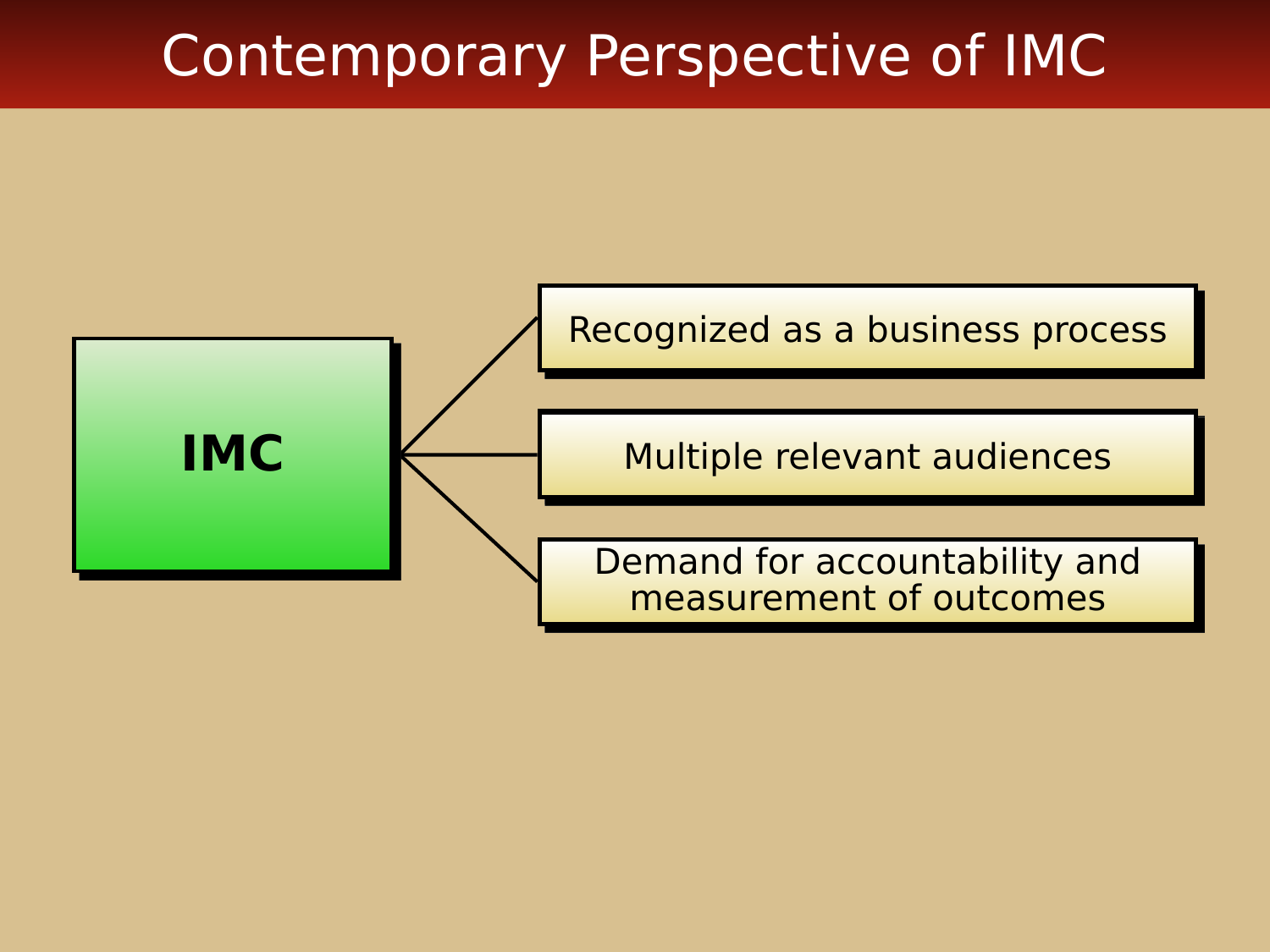

# Contemporary Perspective of IMC
Recognized as a business process

Recognized as a business process
IMC
Importance of relevant audience

Multiple relevant audiences

Demand for accountability
Demand for accountability and measurement of outcomes